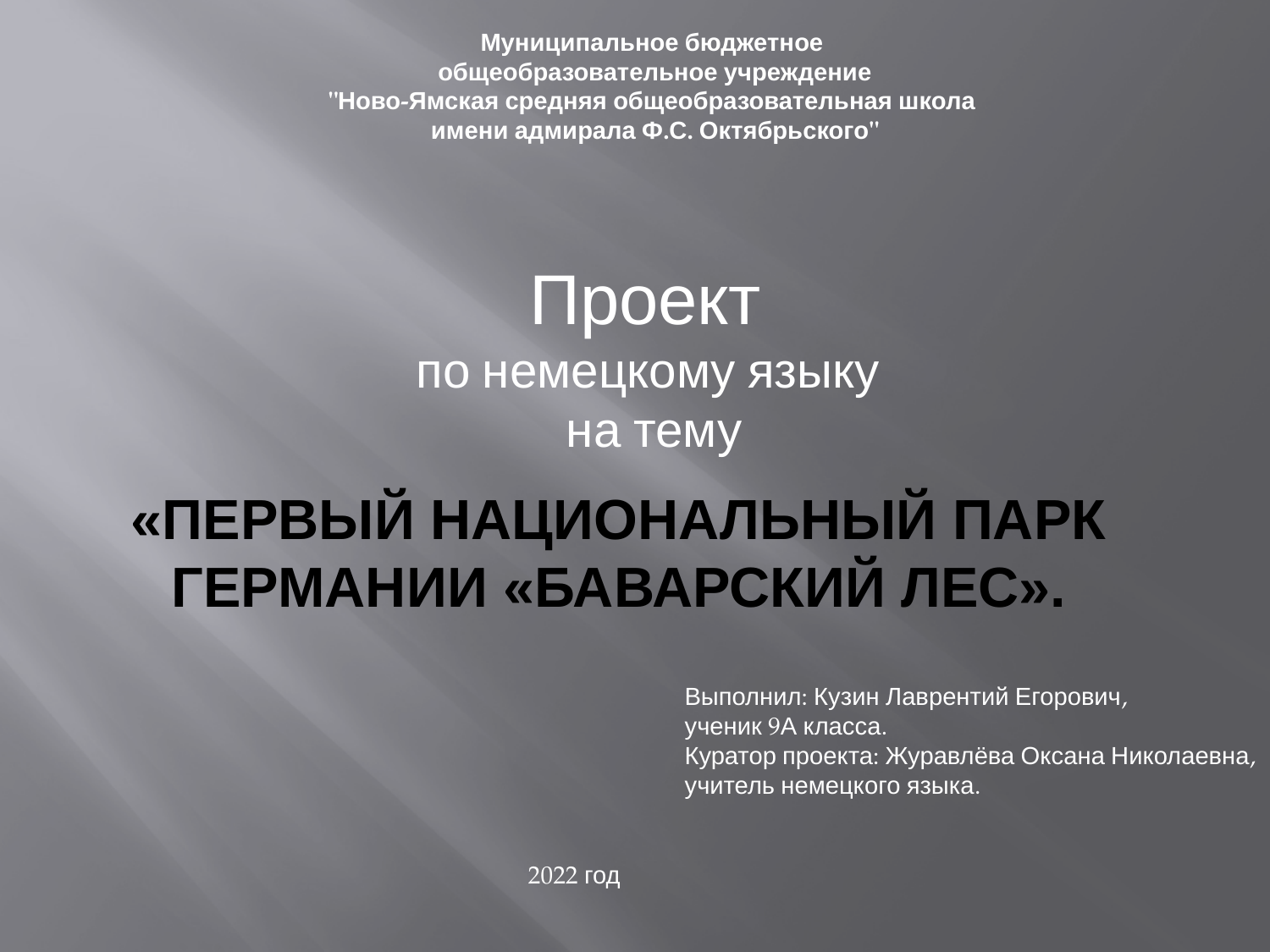

Муниципальное бюджетное 
общеобразовательное учреждение
"Ново-Ямская средняя общеобразовательная школа
имени адмирала Ф.С. Октябрьского"

Проект
по немецкому языку
на тему

# «Первый национальный парк Германии «Баварский лес».
Выполнил: Кузин Лаврентий Егорович,
ученик 9А класса.
Куратор проекта: Журавлёва Оксана Николаевна,
учитель немецкого языка.
2022 год